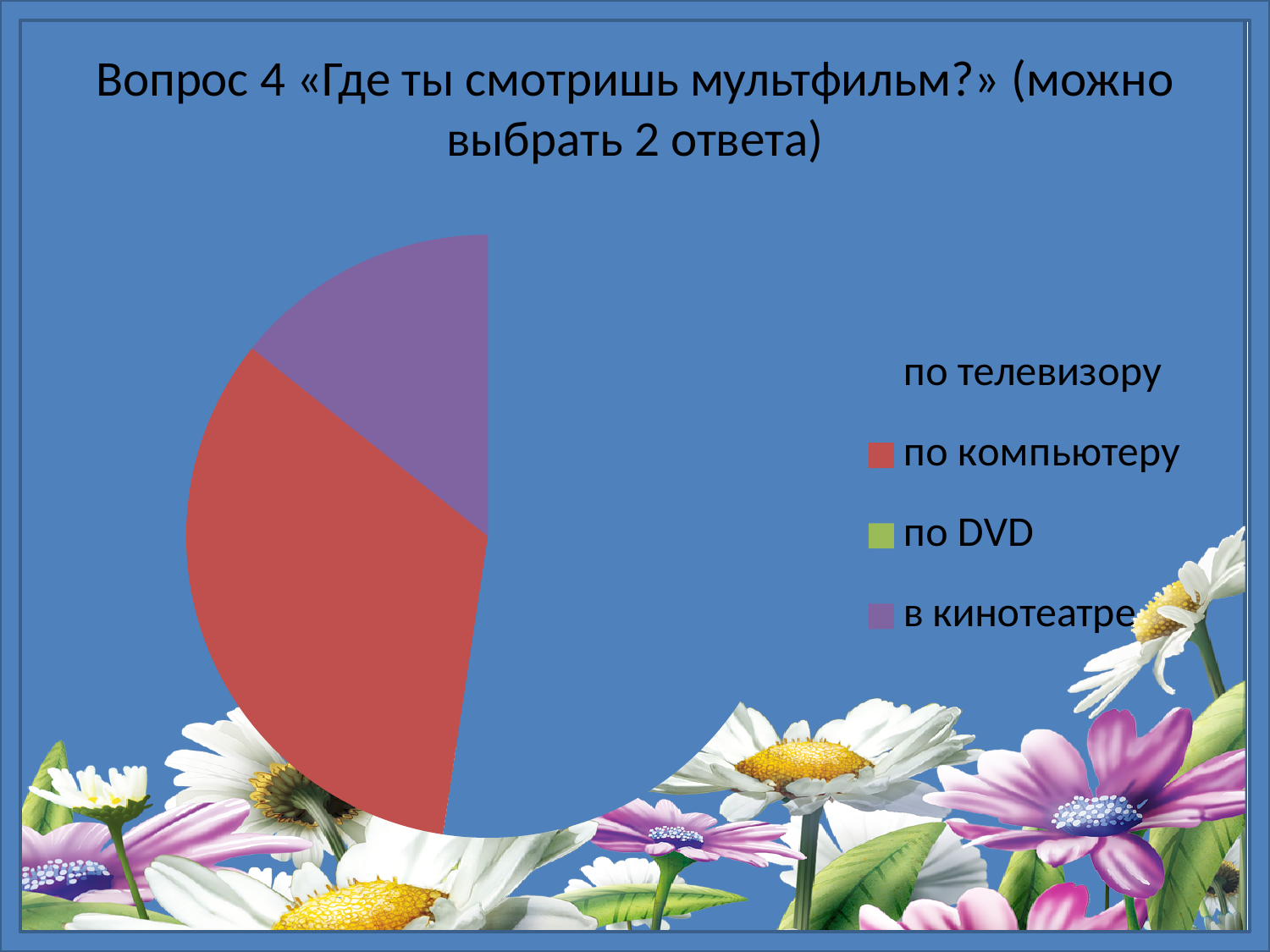

# Вопрос 4 «Где ты смотришь мультфильм?» (можно выбрать 2 ответа)

### Chart

| Category | Столбец1 |
|---|---|
| по телевизору | 11.0 |
| по компьютеру | 7.0 |
| по DVD | None |
| в кинотеатре | 3.0 |